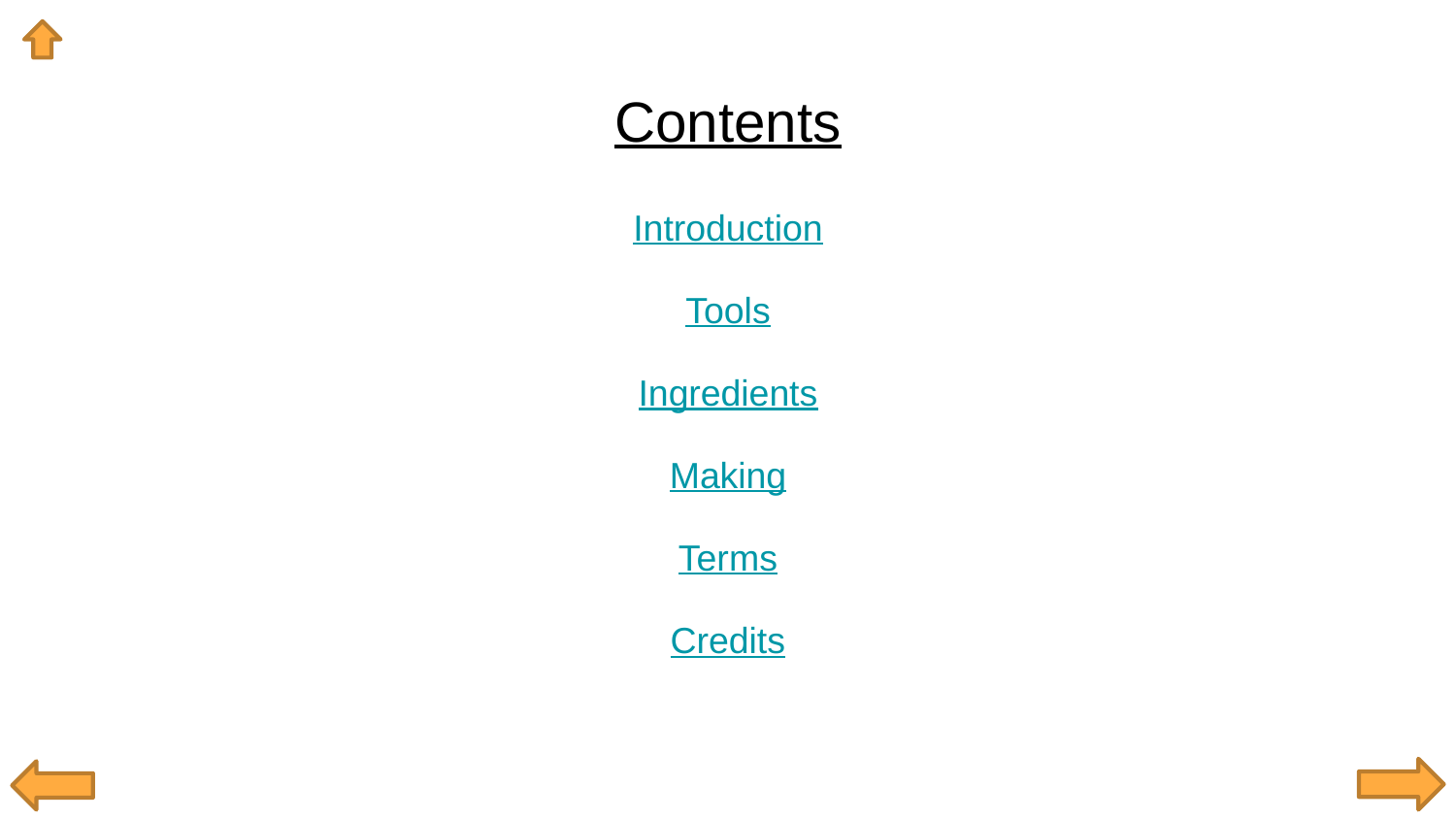

# Contents
Introduction
Tools
Ingredients
Making
Terms
Credits